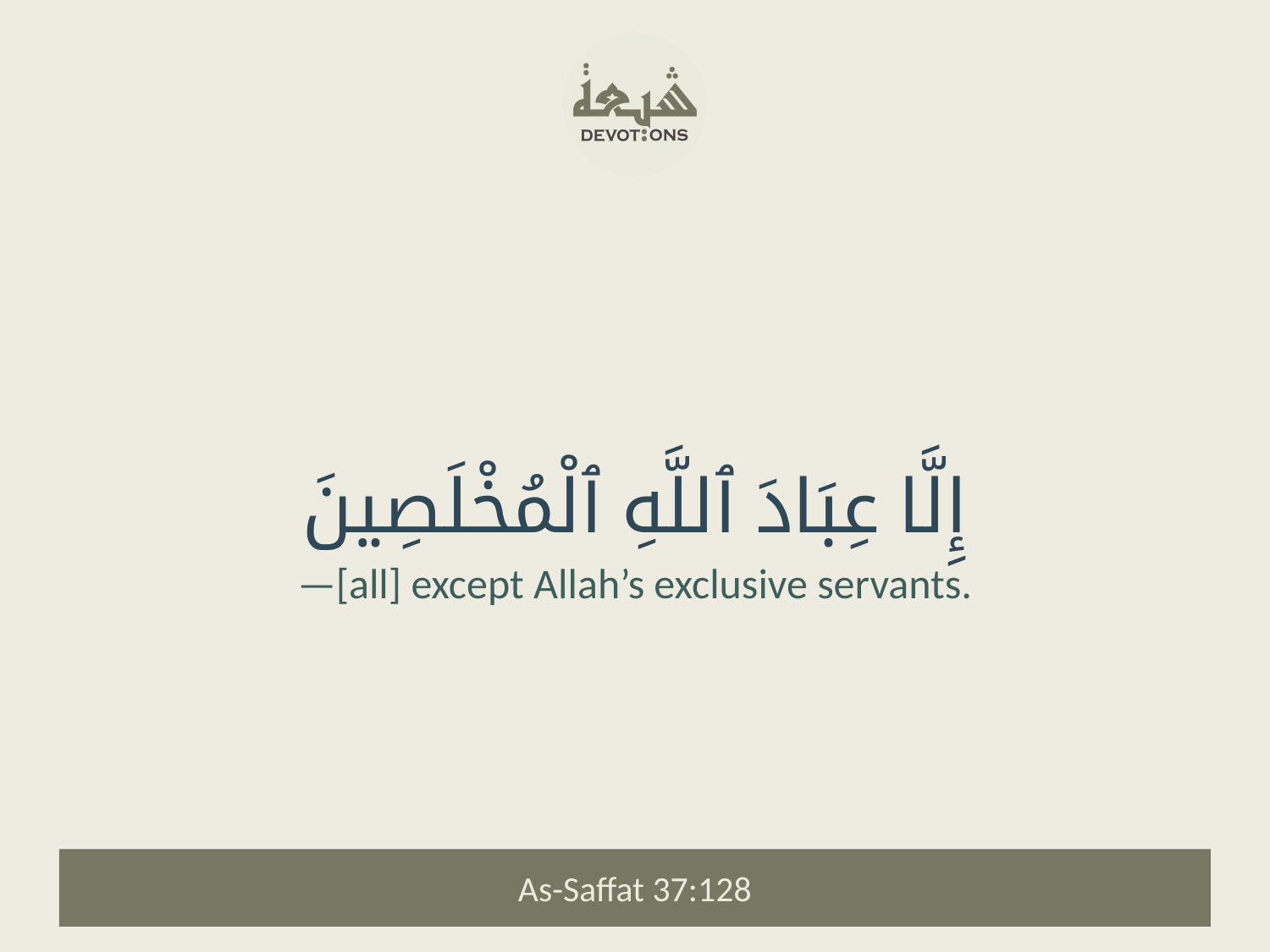

إِلَّا عِبَادَ ٱللَّهِ ٱلْمُخْلَصِينَ
—[all] except Allah’s exclusive servants.
As-Saffat 37:128